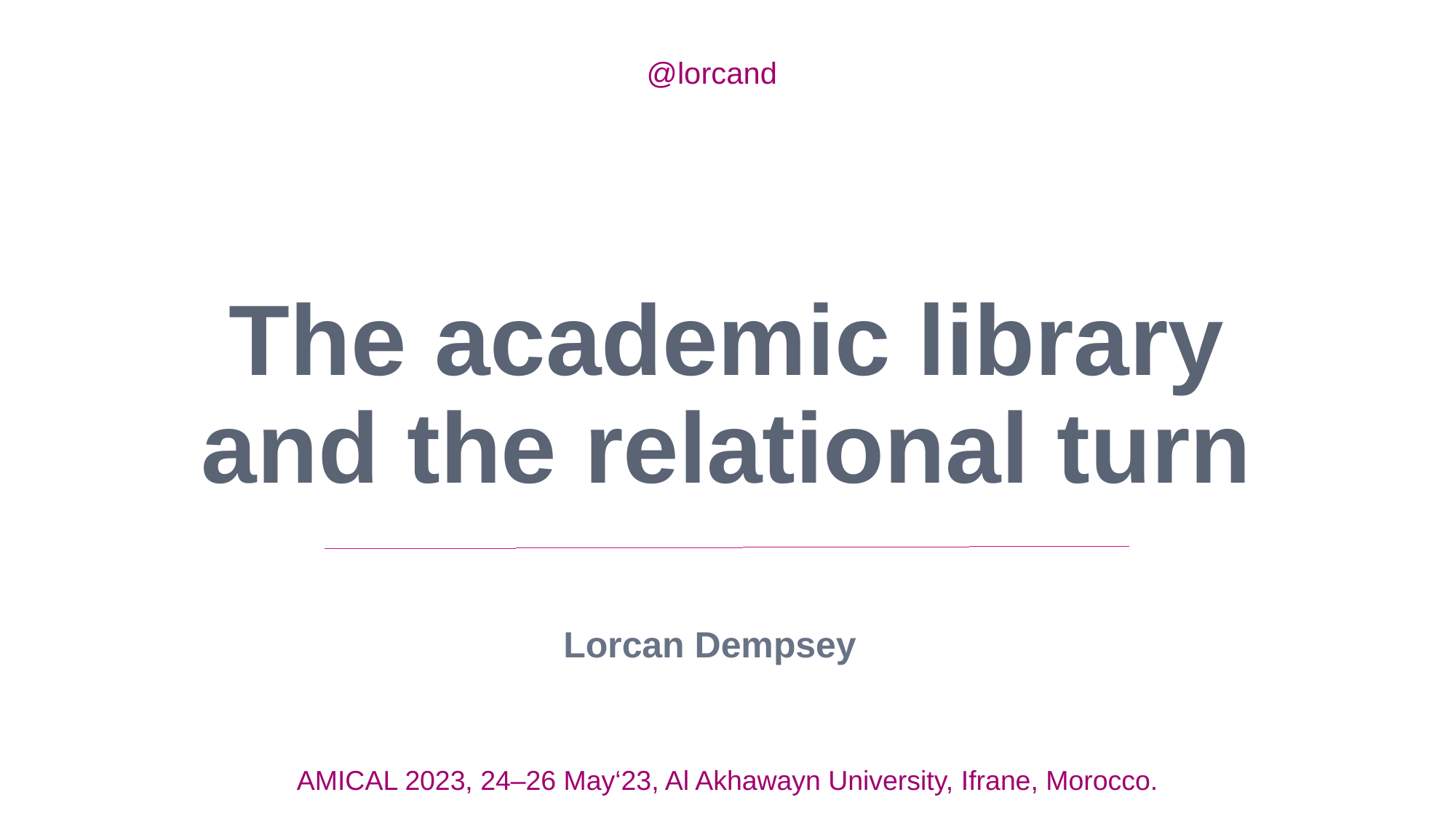

@lorcand
# The academic library and the relational turn

Lorcan Dempsey

AMICAL 2023, 24–26 May‘23, Al Akhawayn University, Ifrane, Morocco.